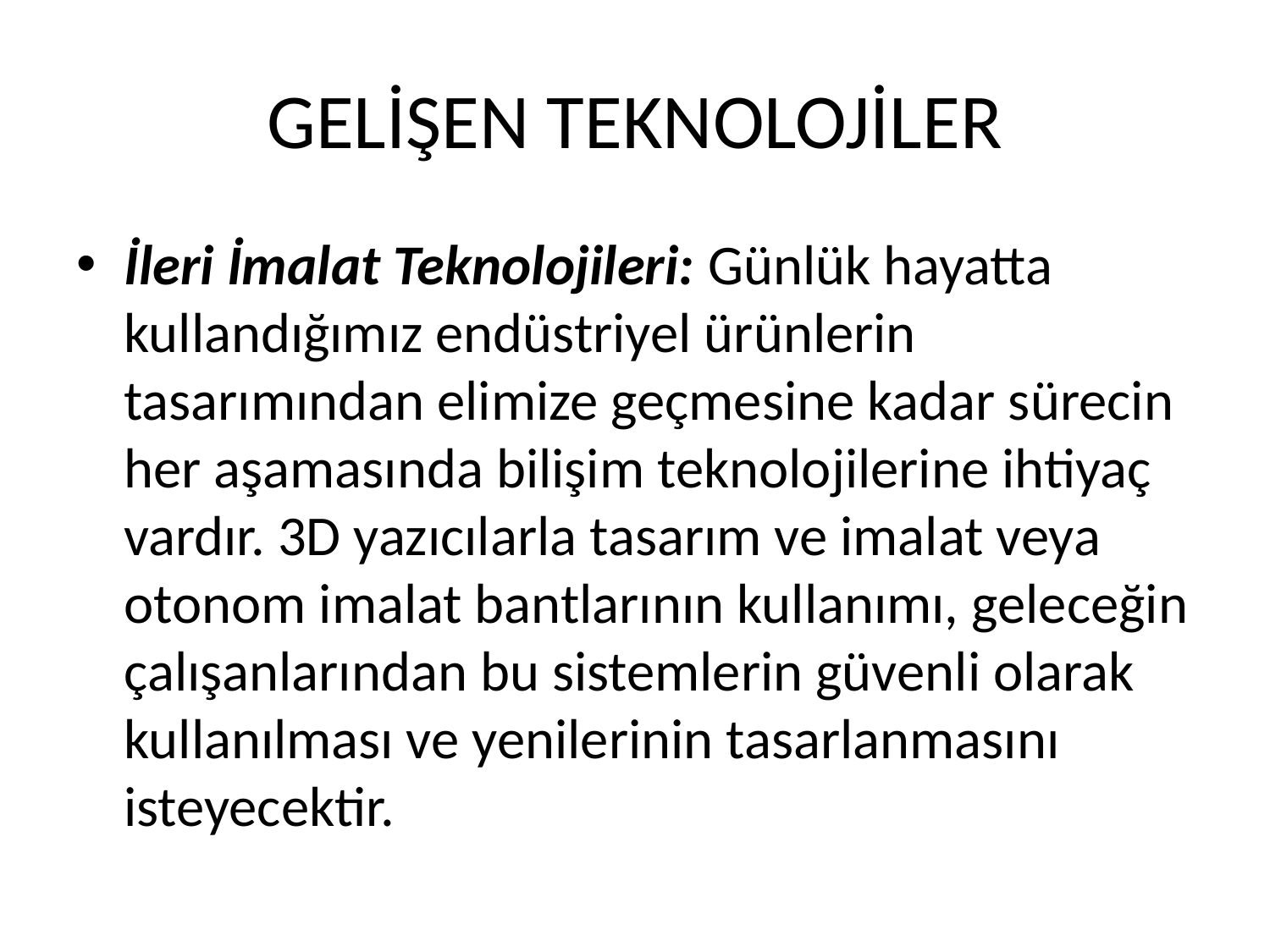

# GELİŞEN TEKNOLOJİLER
İleri İmalat Teknolojileri: Günlük hayatta kullandığımız endüstriyel ürünlerin tasarımından elimize geçmesine kadar sürecin her aşamasında bilişim teknolojilerine ihtiyaç vardır. 3D yazıcılarla tasarım ve imalat veya otonom imalat bantlarının kullanımı, geleceğin çalışanlarından bu sistemlerin güvenli olarak kullanılması ve yenilerinin tasarlanmasını isteyecektir.